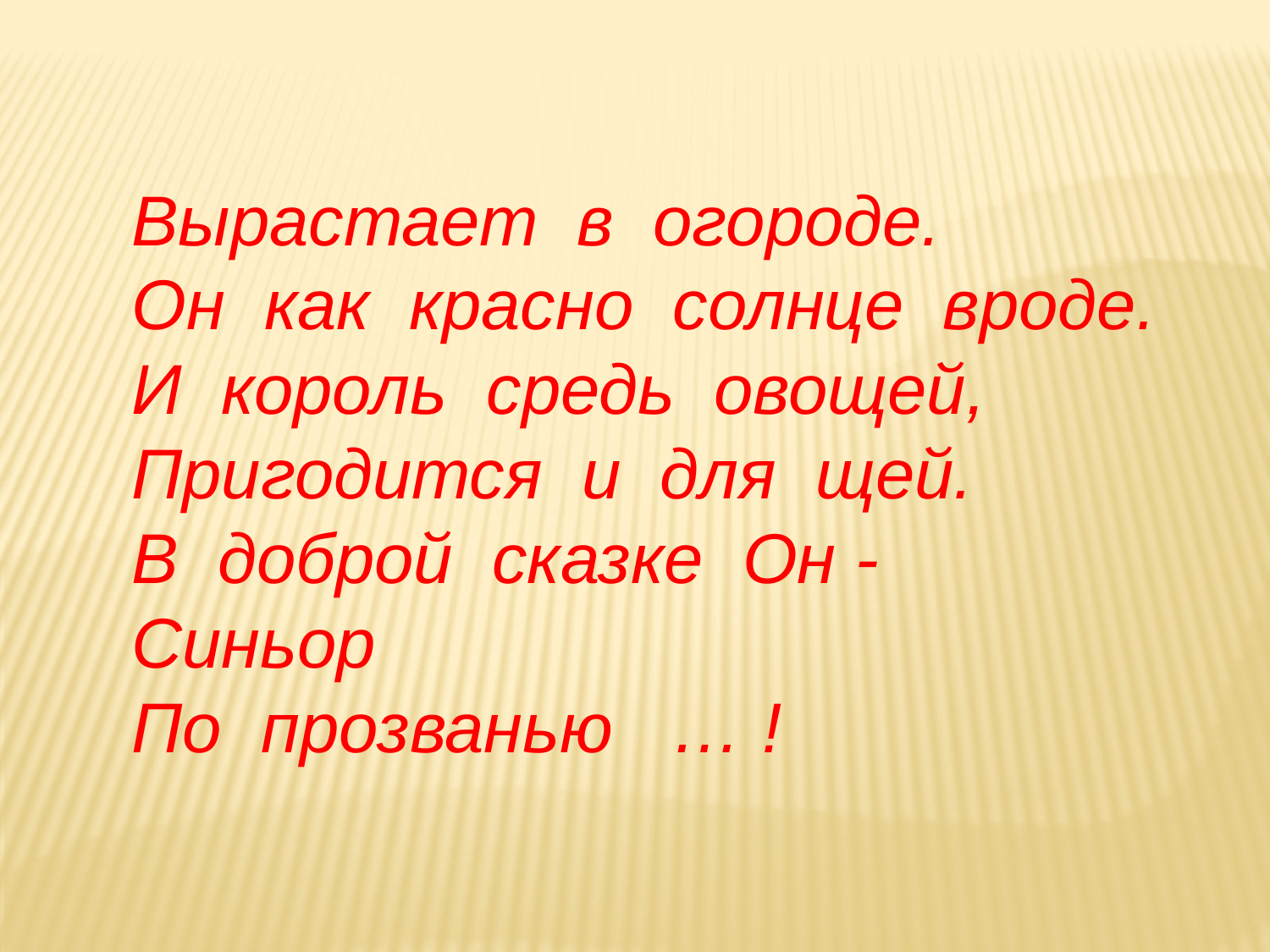

Вырастает  в  огороде.
Он  как  красно  солнце  вроде.
И  король  средь  овощей,
Пригодится  и  для  щей.
В  доброй  сказке  Он -  Синьор
По  прозванью   … !